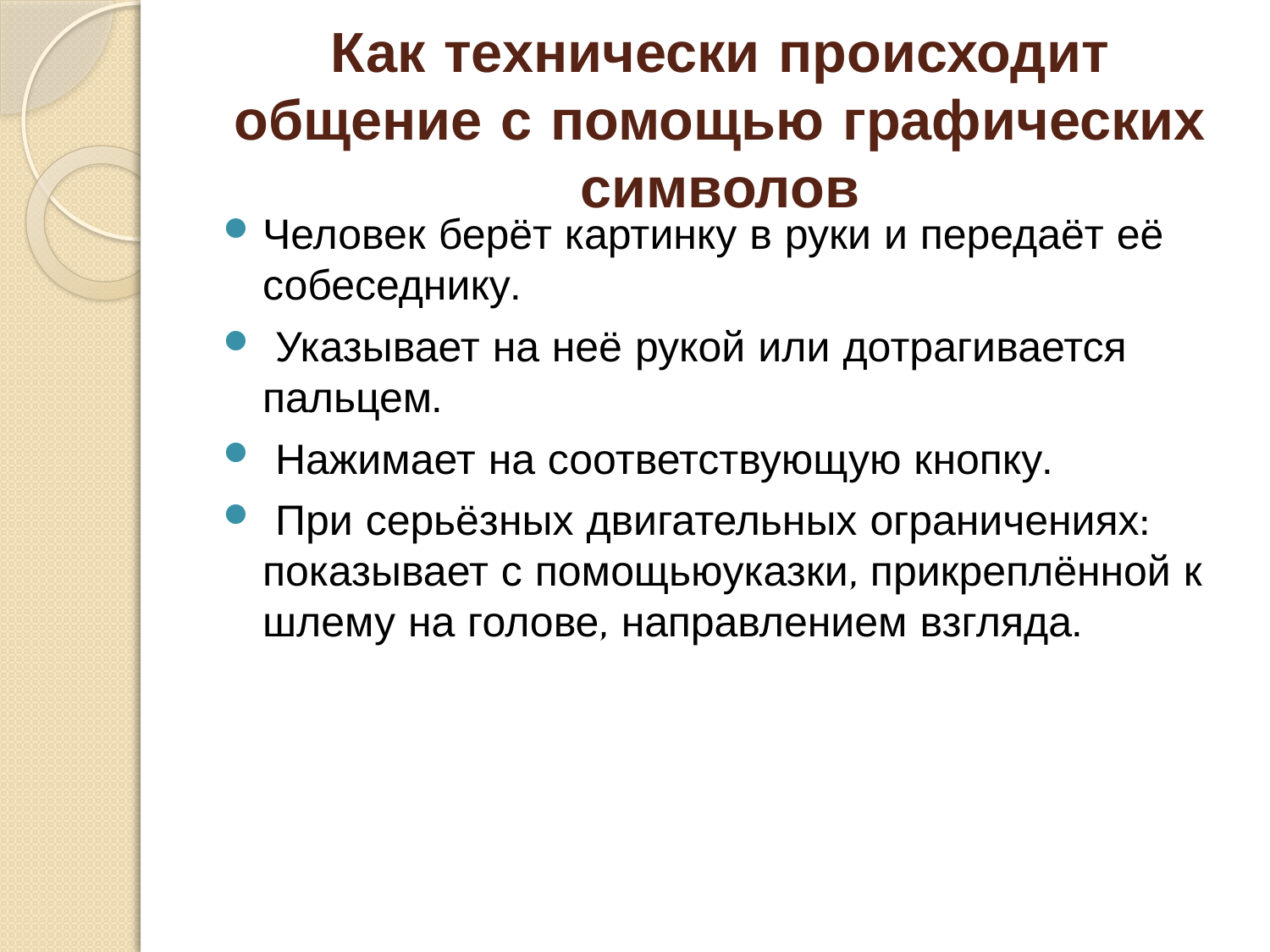

# Как технически происходит общение с помощью графических символов
Человек берёт картинку в руки и передаёт её собеседнику.
 Указывает на неё рукой или дотрагивается пальцем.
 Нажимает на соответствующую кнопку.
 При серьёзных двигательных ограничениях: показывает с помощьюуказки, прикреплённой к шлему на голове, направлением взгляда.